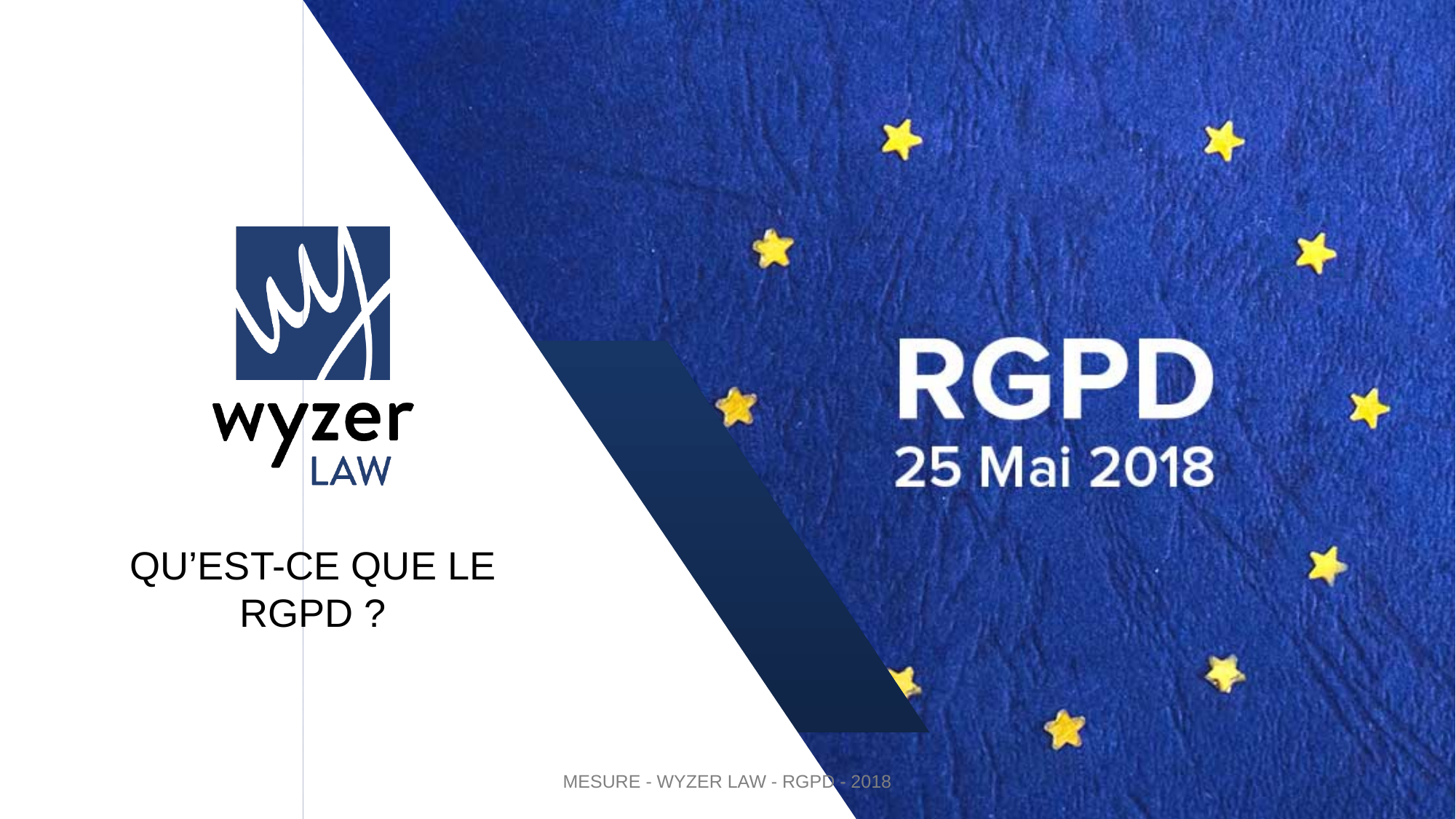

QU’EST-CE QUE LE RGPD ?
MESURE - WYZER LAW - RGPD - 2018